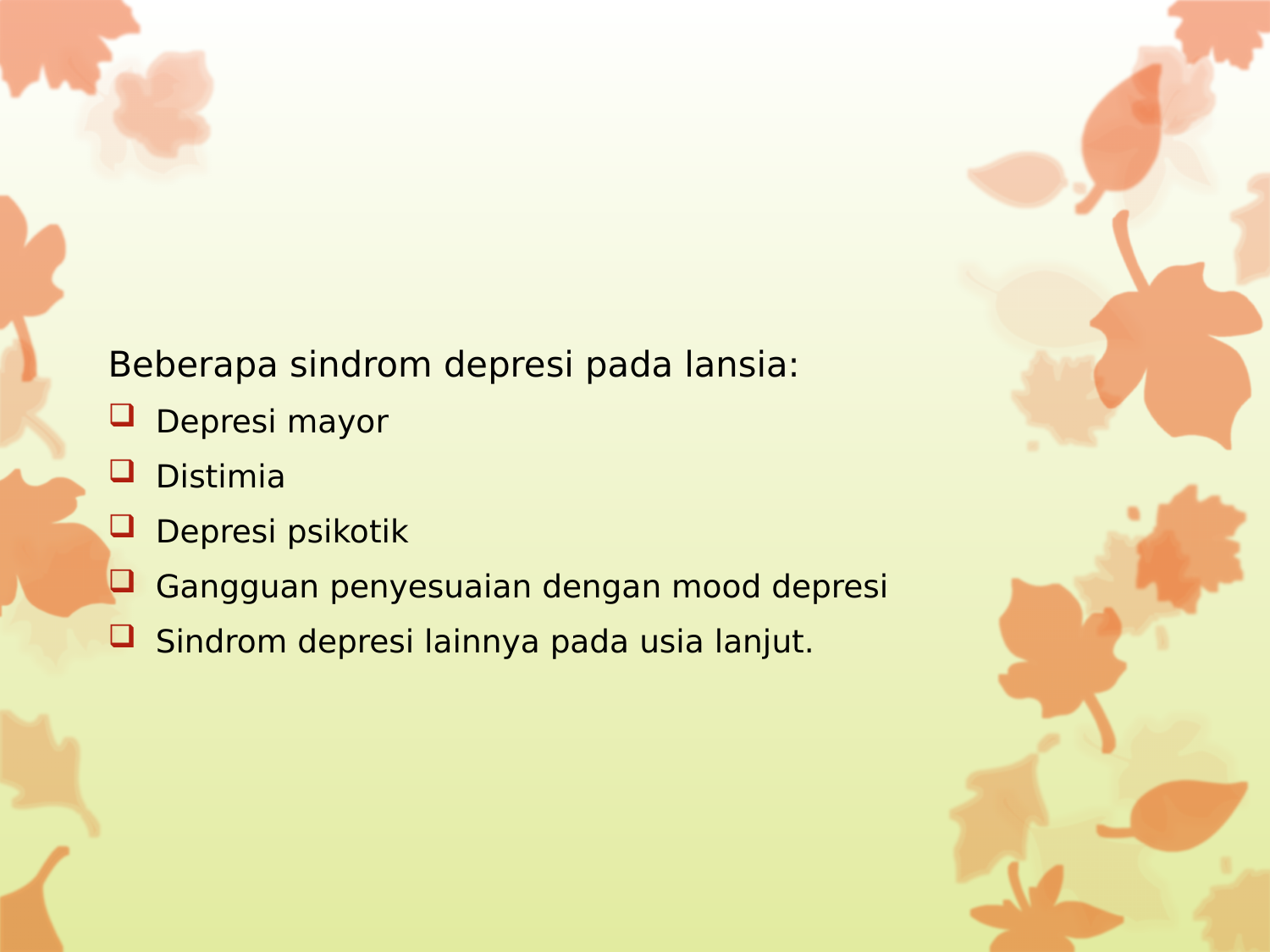

Beberapa sindrom depresi pada lansia:
Depresi mayor
Distimia
Depresi psikotik
Gangguan penyesuaian dengan mood depresi
Sindrom depresi lainnya pada usia lanjut.